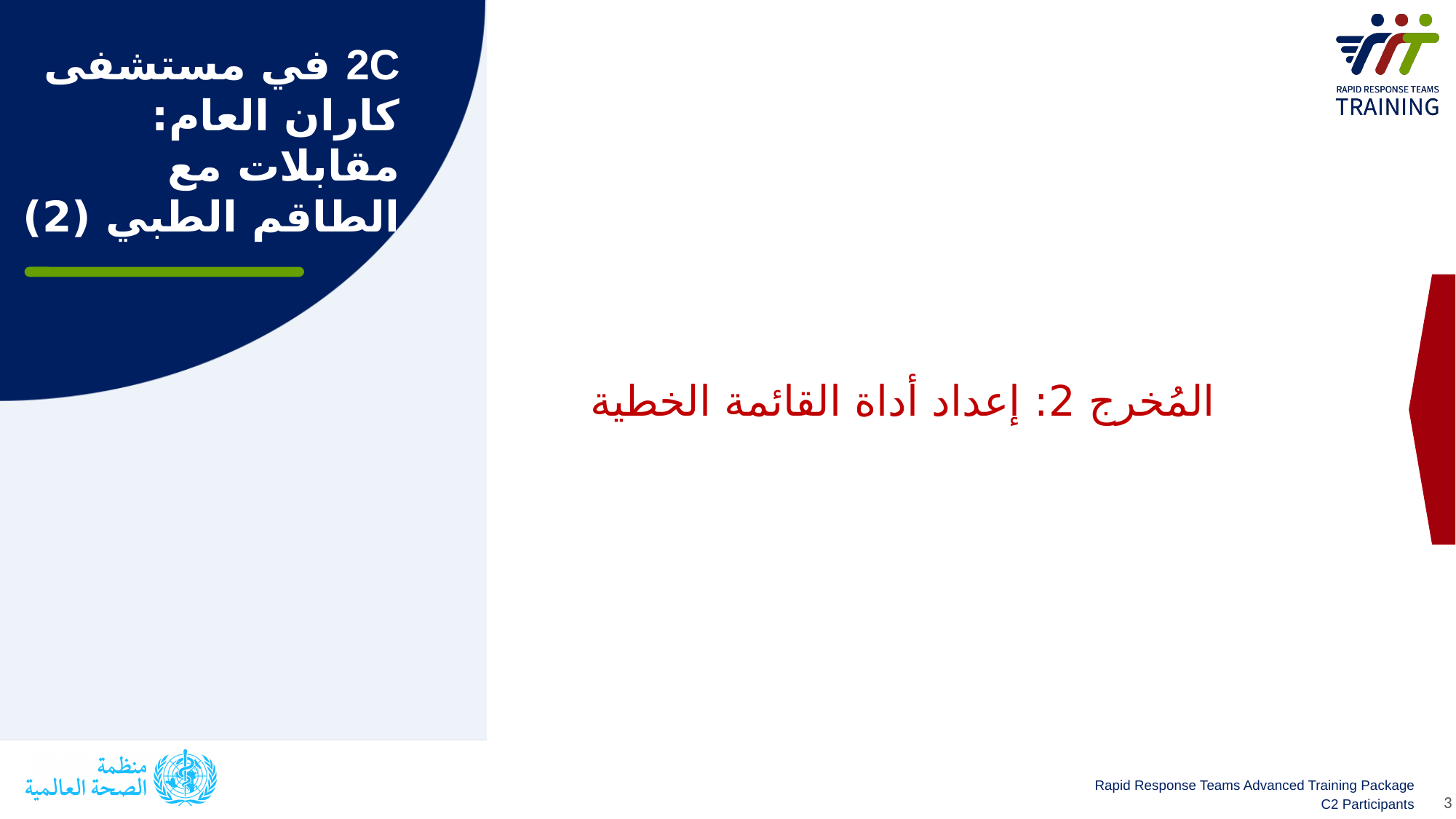

# 2C في مستشفى كاران العام: مقابلات مع الطاقم الطبي (2)

المُخرج 2: إعداد أداة القائمة الخطية